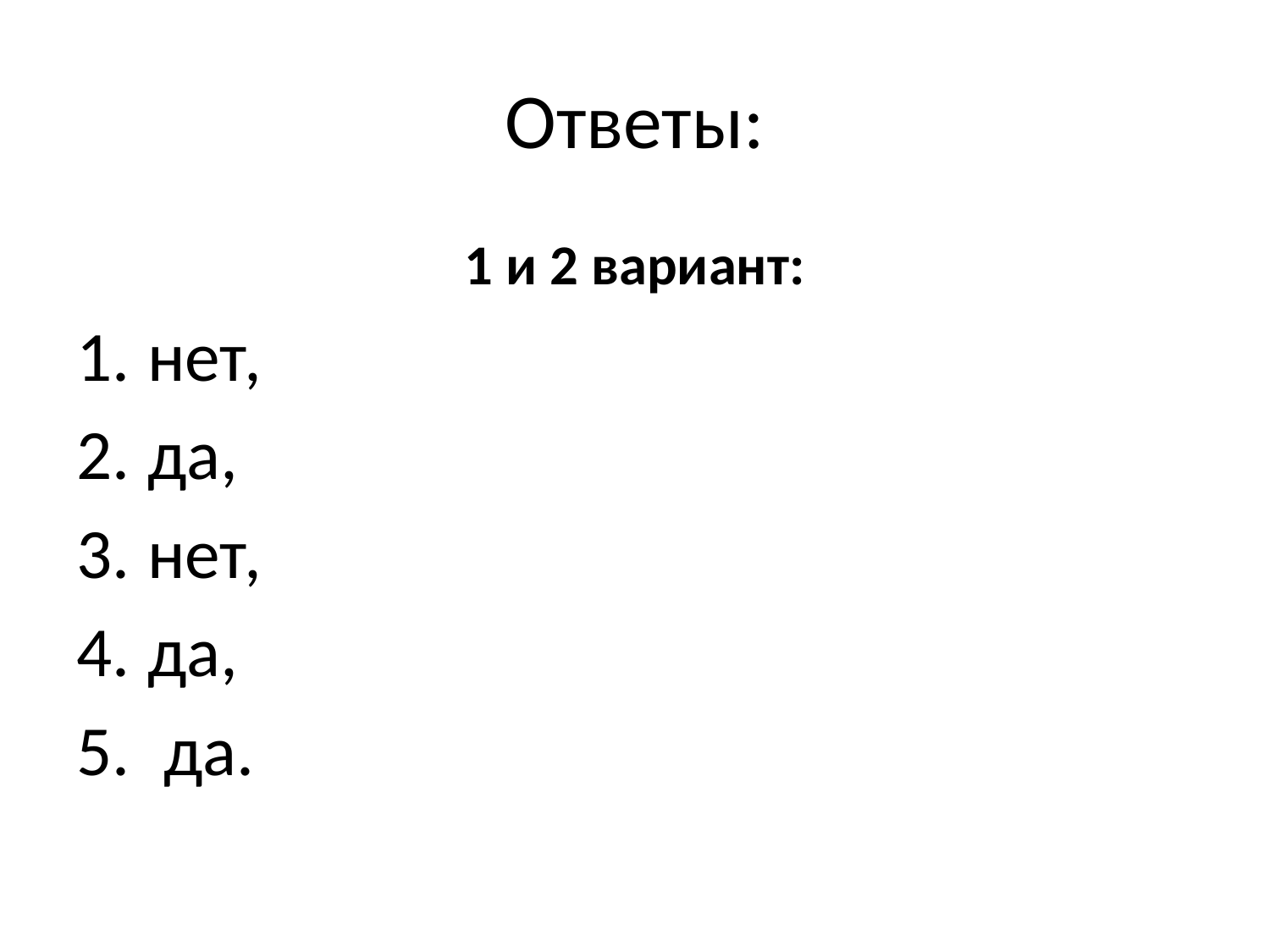

# Ответы:
1 и 2 вариант:
нет,
да,
нет,
да,
 да.